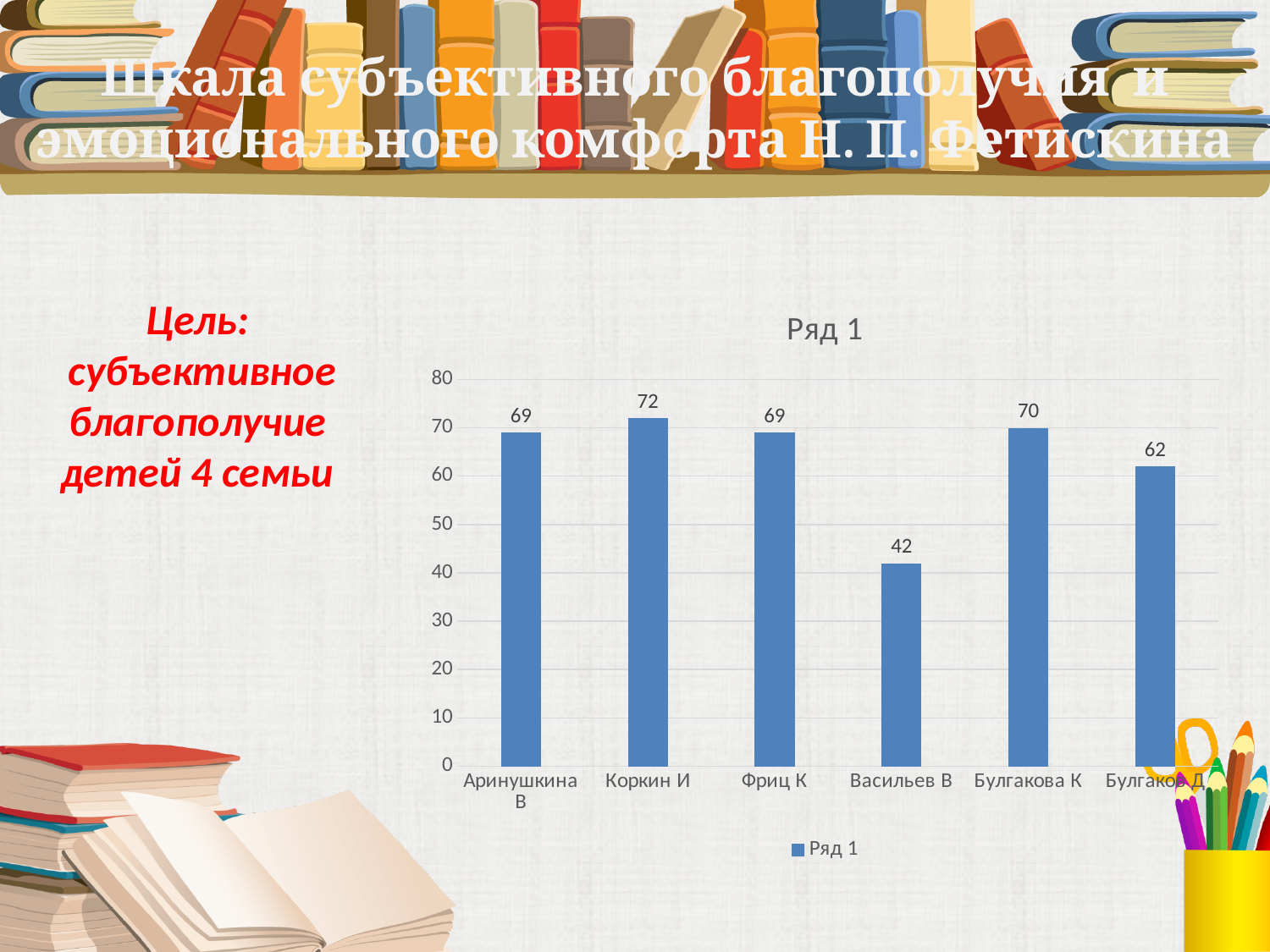

# Шкала субъективного благополучия  и эмоционального комфорта Н. П. Фетискина

Цель:
 субъективное благополучие детей 4 семьи

### Chart:

| Category | Ряд 1 |
|---|---|
| Аринушкина В | 69.0 |
| Коркин И | 72.0 |
| Фриц К | 69.0 |
| Васильев В | 42.0 |
| Булгакова К | 70.0 |
| Булгаков Д | 62.0 |